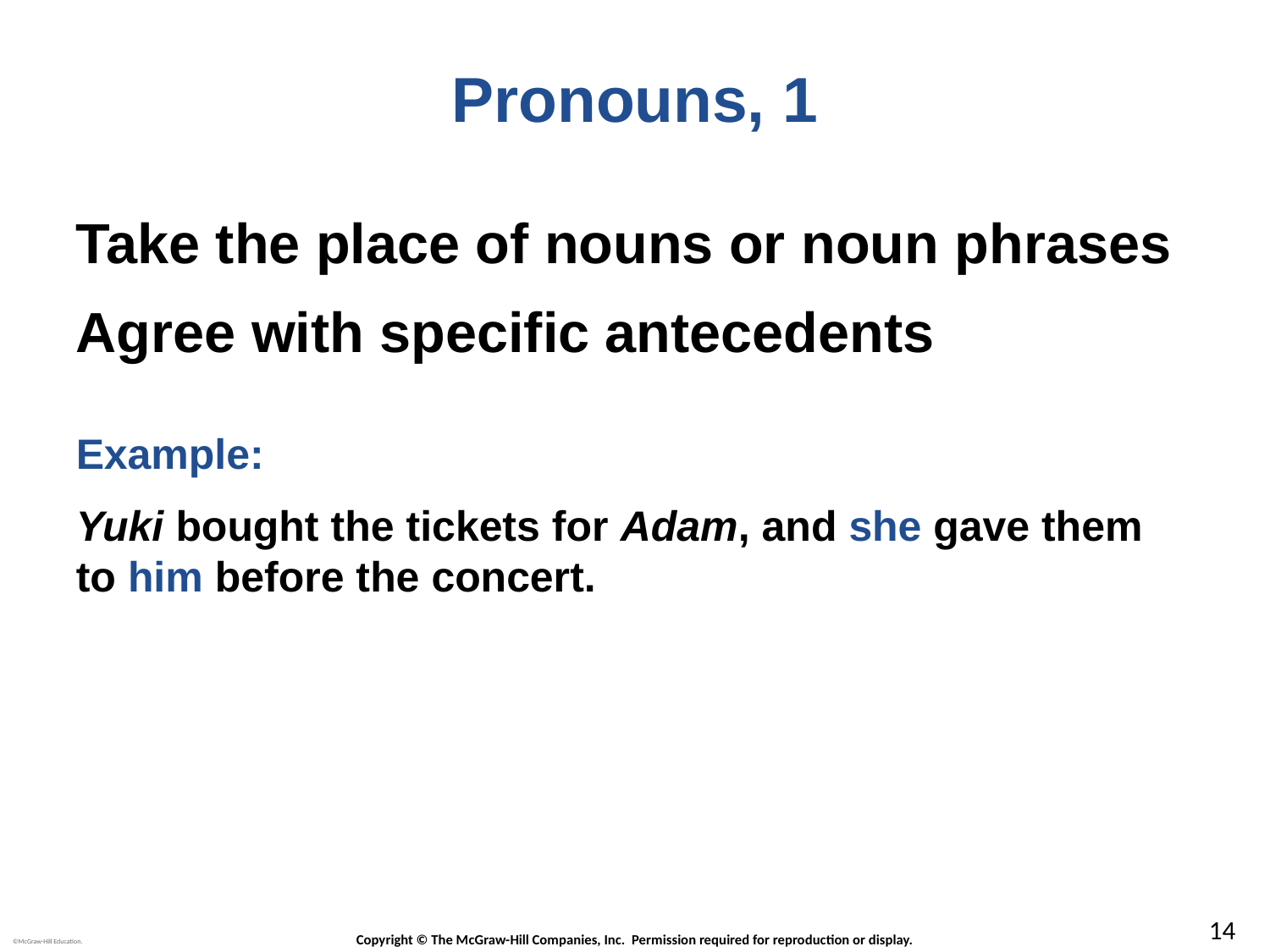

# Pronouns, 1
Take the place of nouns or noun phrases
Agree with specific antecedents
Example:
Yuki bought the tickets for Adam, and she gave them to him before the concert.